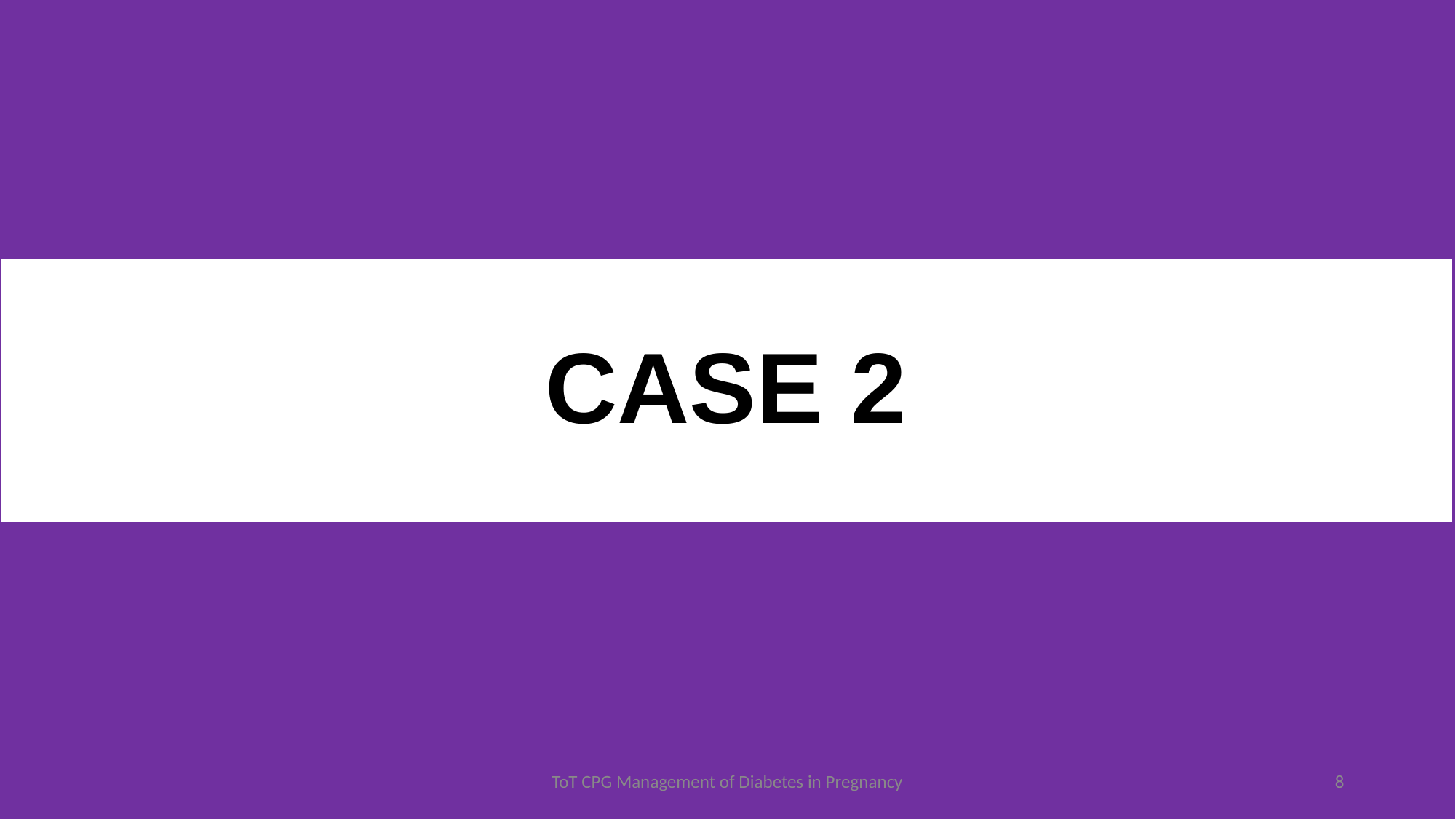

# CASE 2
ToT CPG Management of Diabetes in Pregnancy
8